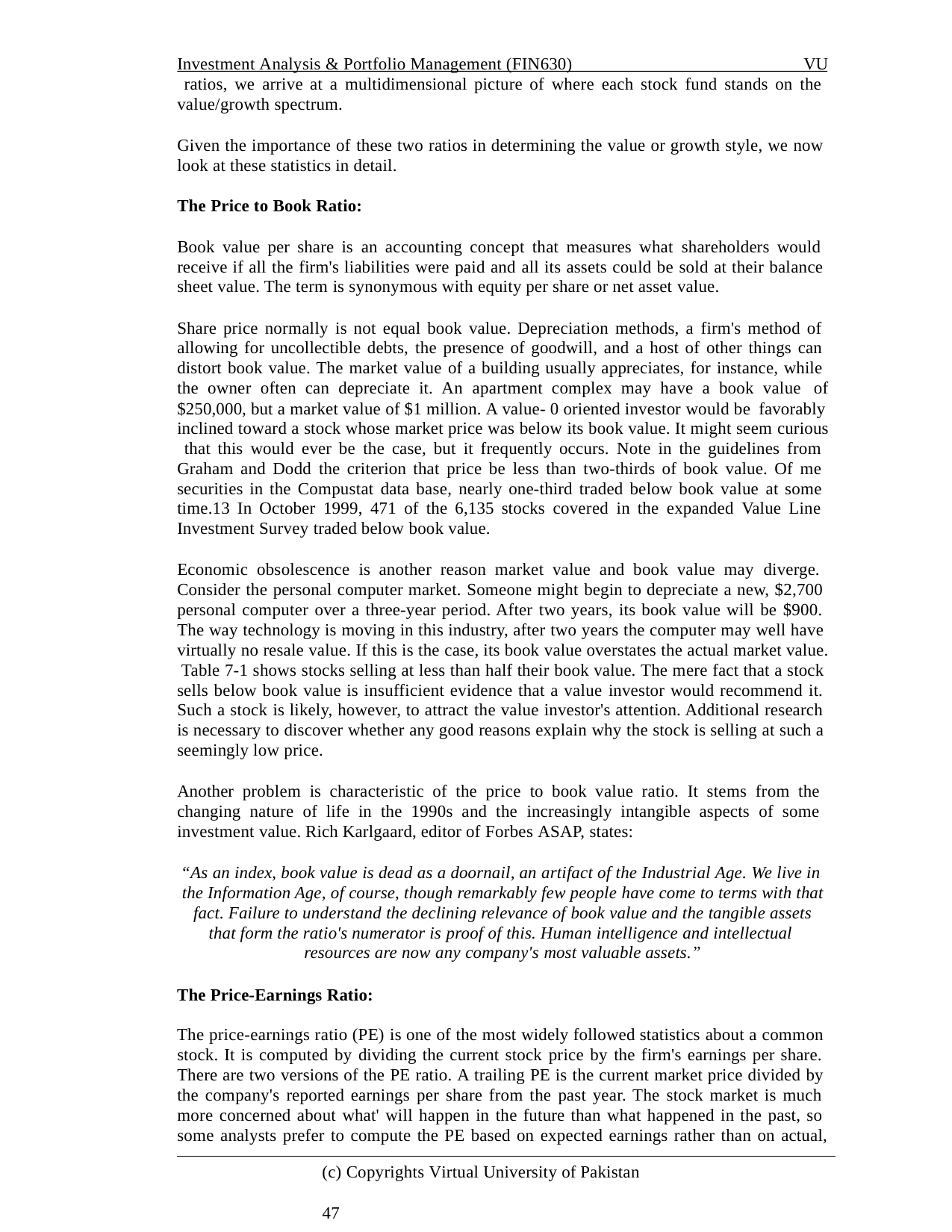

Investment Analysis & Portfolio Management (FIN630)	VU  ratios, we arrive at a multidimensional picture of where each stock fund stands on the  value/growth spectrum.

Given the importance of these two ratios in determining the value or growth style, we now  look at these statistics in detail.

The Price to Book Ratio:

Book value per share is an accounting concept that measures what shareholders would  receive if all the firm's liabilities were paid and all its assets could be sold at their balance  sheet value. The term is synonymous with equity per share or net asset value.

Share price normally is not equal book value. Depreciation methods, a firm's method of  allowing for uncollectible debts, the presence of goodwill, and a host of other things can  distort book value. The market value of a building usually appreciates, for instance, while  the  owner  often  can  depreciate  it.  An  apartment  complex  may  have  a  book  value  of
$250,000, but a market value of $1 million. A value- 0 oriented investor would be favorably
inclined toward a stock whose market price was below its book value. It might seem curious  that this would ever be the case, but it frequently occurs. Note in the guidelines from  Graham and Dodd the criterion that price be less than two-thirds of book value. Of me  securities in the Compustat data base, nearly one-third traded below book value at some  time.13 In October 1999, 471 of the 6,135 stocks covered in the expanded Value Line  Investment Survey traded below book value.

Economic obsolescence is another reason market value and book value may diverge.  Consider the personal computer market. Someone might begin to depreciate a new, $2,700  personal computer over a three-year period. After two years, its book value will be $900.  The way technology is moving in this industry, after two years the computer may well have  virtually no resale value. If this is the case, its book value overstates the actual market value.  Table 7-1 shows stocks selling at less than half their book value. The mere fact that a stock  sells below book value is insufficient evidence that a value investor would recommend it.  Such a stock is likely, however, to attract the value investor's attention. Additional research  is necessary to discover whether any good reasons explain why the stock is selling at such a  seemingly low price.

Another problem is characteristic of the price to book value ratio. It stems from the  changing nature of life in the 1990s and the increasingly intangible aspects of some  investment value. Rich Karlgaard, editor of Forbes ASAP, states:

“As an index, book value is dead as a doornail, an artifact of the Industrial Age. We live in  the Information Age, of course, though remarkably few people have come to terms with that  fact. Failure to understand the declining relevance of book value and the tangible assets  that form the ratio's numerator is proof of this. Human intelligence and intellectual  resources are now any company's most valuable assets.”

The Price-Earnings Ratio:

The price-earnings ratio (PE) is one of the most widely followed statistics about a common  stock. It is computed by dividing the current stock price by the firm's earnings per share.  There are two versions of the PE ratio. A trailing PE is the current market price divided by  the company's reported earnings per share from the past year. The stock market is much  more concerned about what' will happen in the future than what happened in the past, so  some analysts prefer to compute the PE based on expected earnings rather than on actual,
(c) Copyrights Virtual University of Pakistan	47